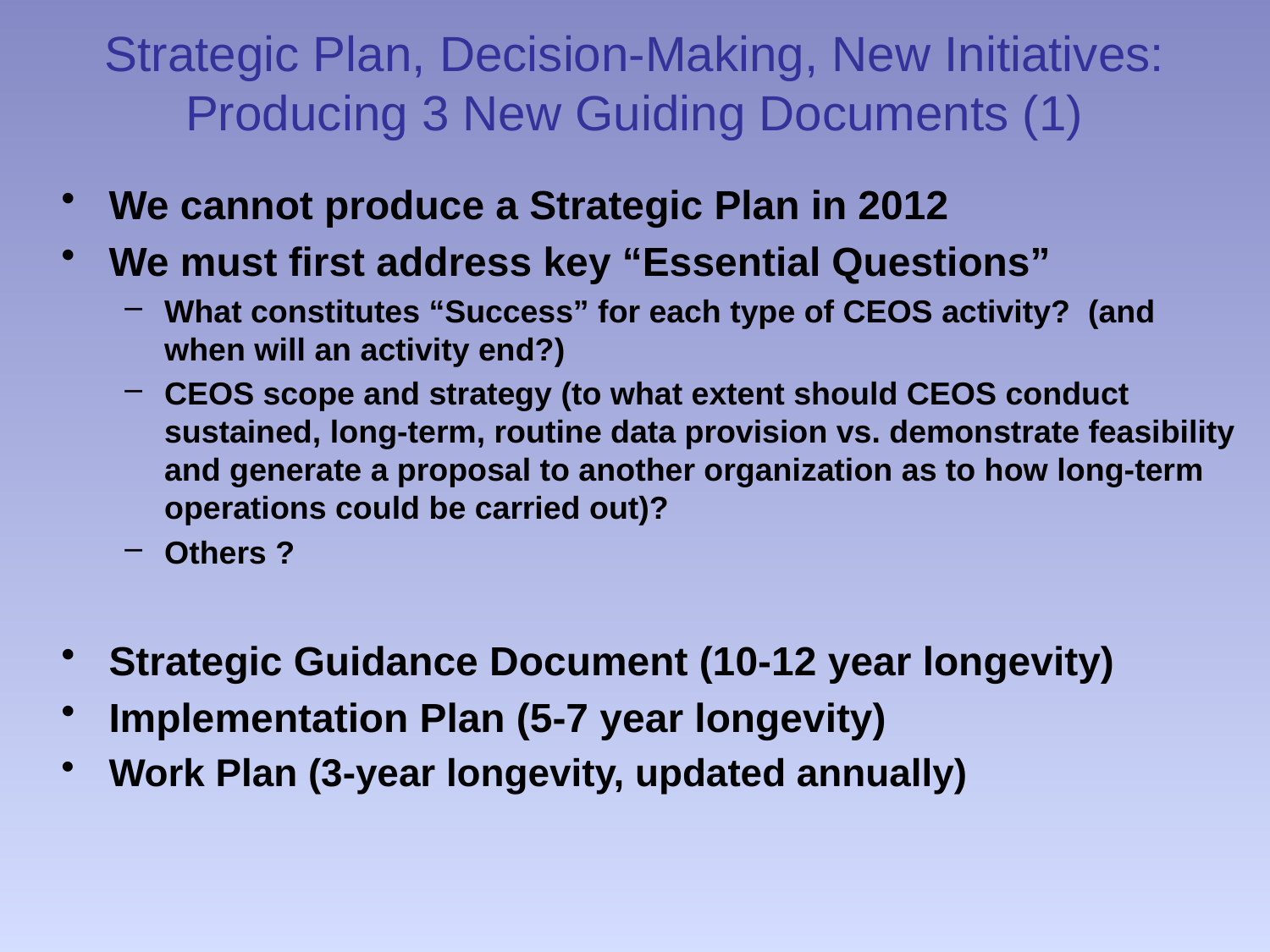

# Strategic Plan, Decision-Making, New Initiatives: Producing 3 New Guiding Documents (1)

We cannot produce a Strategic Plan in 2012
We must first address key “Essential Questions”
What constitutes “Success” for each type of CEOS activity?  (and when will an activity end?)
CEOS scope and strategy (to what extent should CEOS conduct sustained, long-term, routine data provision vs. demonstrate feasibility and generate a proposal to another organization as to how long-term operations could be carried out)?
Others ?

Strategic Guidance Document (10-12 year longevity)
Implementation Plan (5-7 year longevity)
Work Plan (3-year longevity, updated annually)